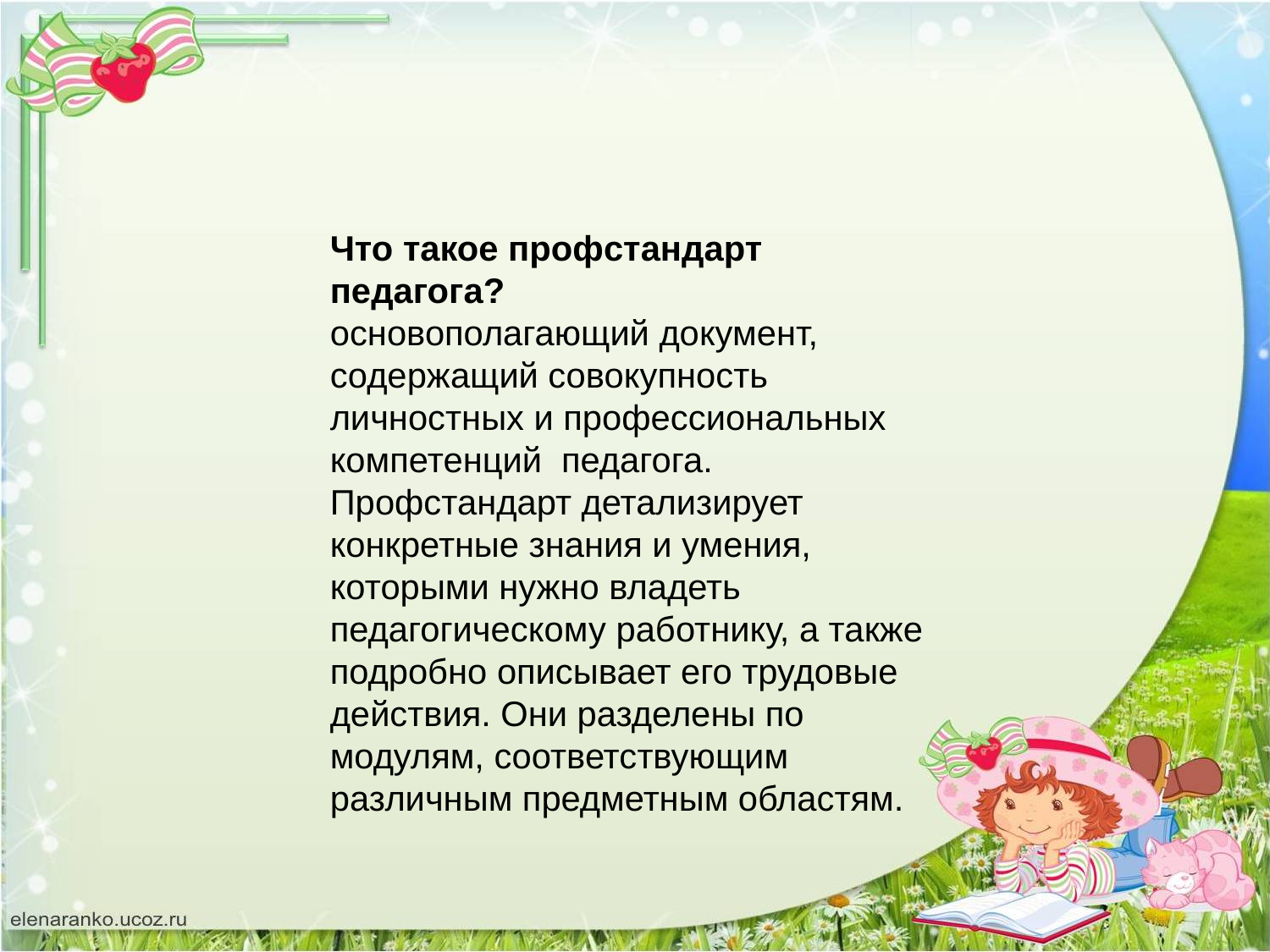

Что такое профстандарт педагога?
основополагающий документ, содержащий совокупность личностных и профессиональных компетенций  педагога.
Профстандарт детализирует конкретные знания и умения, которыми нужно владеть педагогическому работнику, а также подробно описывает его трудовые действия. Они разделены по модулям, соответствующим различным предметным областям.